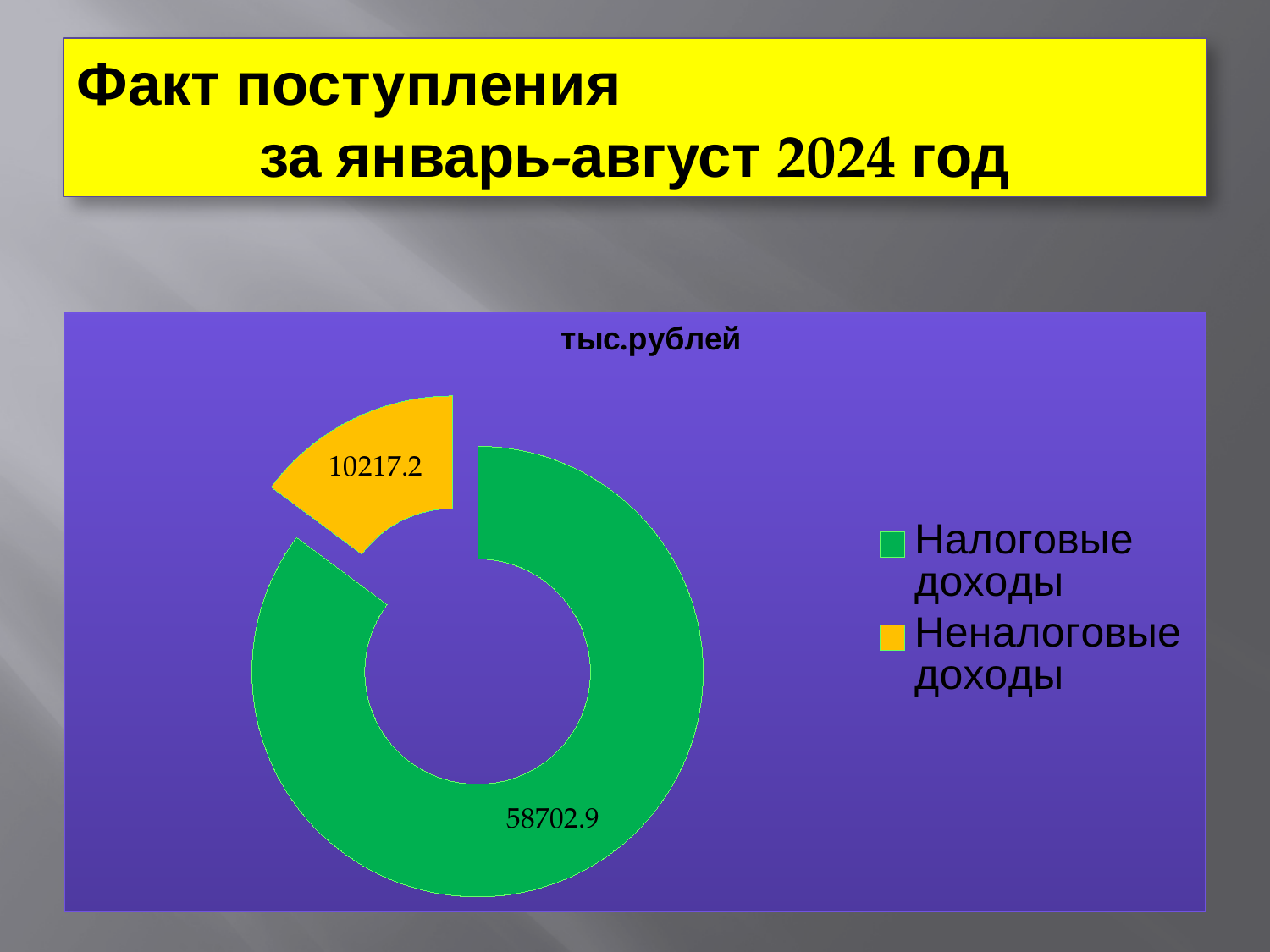

# Факт поступления                                       за январь-август 2024 год

### Chart: тыс.рублей

| Category | тыс.рублей |
|---|---|
| Налоговые доходы | 58702.9 |
| Неналоговые доходы | 10217.2 |